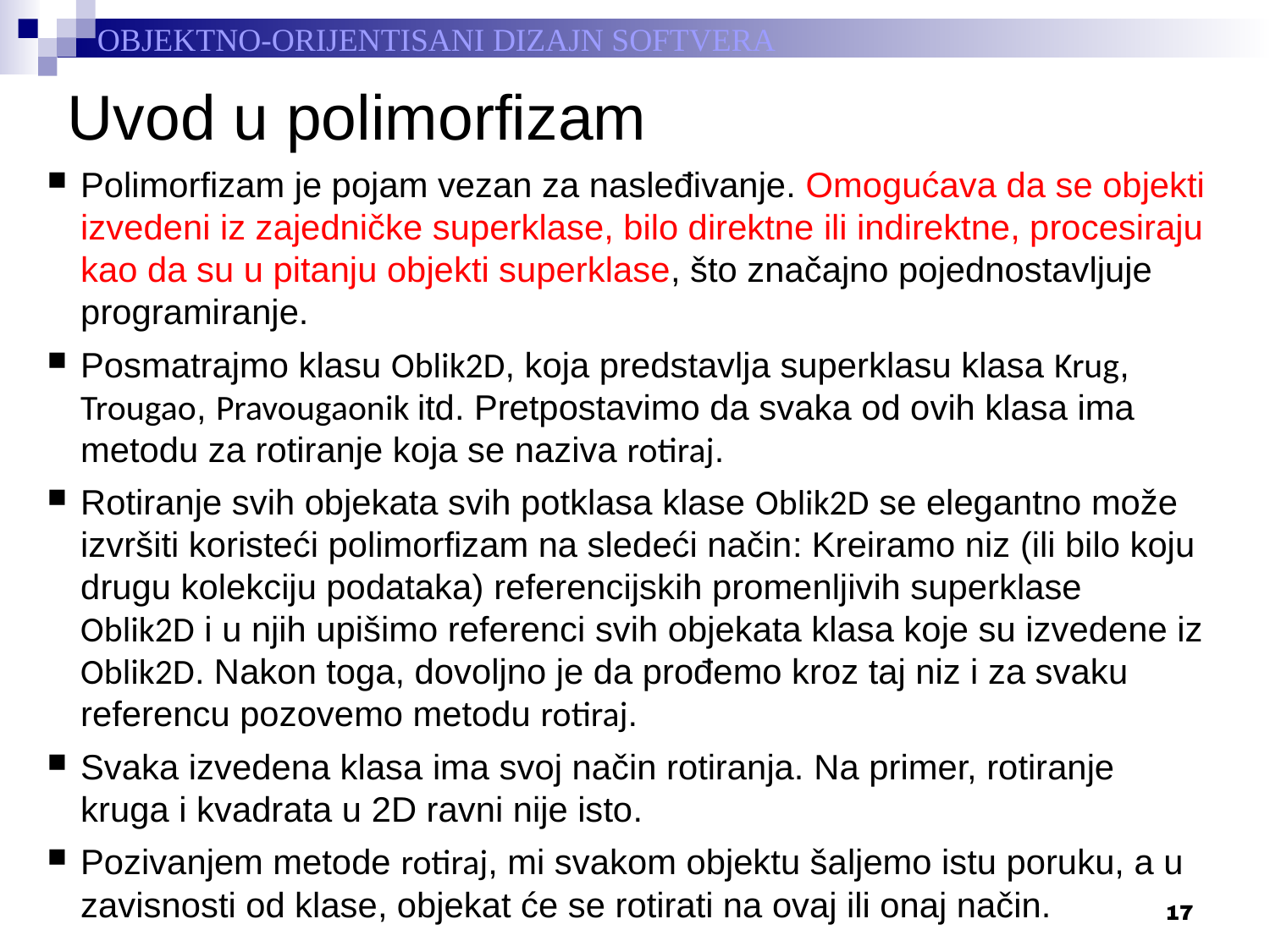

# Uvod u polimorfizam
Polimorfizam je pojam vezan za nasleđivanje. Omogućava da se objekti izvedeni iz zajedničke superklase, bilo direktne ili indirektne, procesiraju kao da su u pitanju objekti superklase, što značajno pojednostavljuje programiranje.
Posmatrajmo klasu Oblik2D, koja predstavlja superklasu klasa Krug, Trougao, Pravougaonik itd. Pretpostavimo da svaka od ovih klasa ima metodu za rotiranje koja se naziva rotiraj.
Rotiranje svih objekata svih potklasa klase Oblik2D se elegantno može izvršiti koristeći polimorfizam na sledeći način: Kreiramo niz (ili bilo koju drugu kolekciju podataka) referencijskih promenljivih superklase Oblik2D i u njih upišimo referenci svih objekata klasa koje su izvedene iz Oblik2D. Nakon toga, dovoljno je da prođemo kroz taj niz i za svaku referencu pozovemo metodu rotiraj.
Svaka izvedena klasa ima svoj način rotiranja. Na primer, rotiranje kruga i kvadrata u 2D ravni nije isto.
Pozivanjem metode rotiraj, mi svakom objektu šaljemo istu poruku, a u zavisnosti od klase, objekat će se rotirati na ovaj ili onaj način.
17